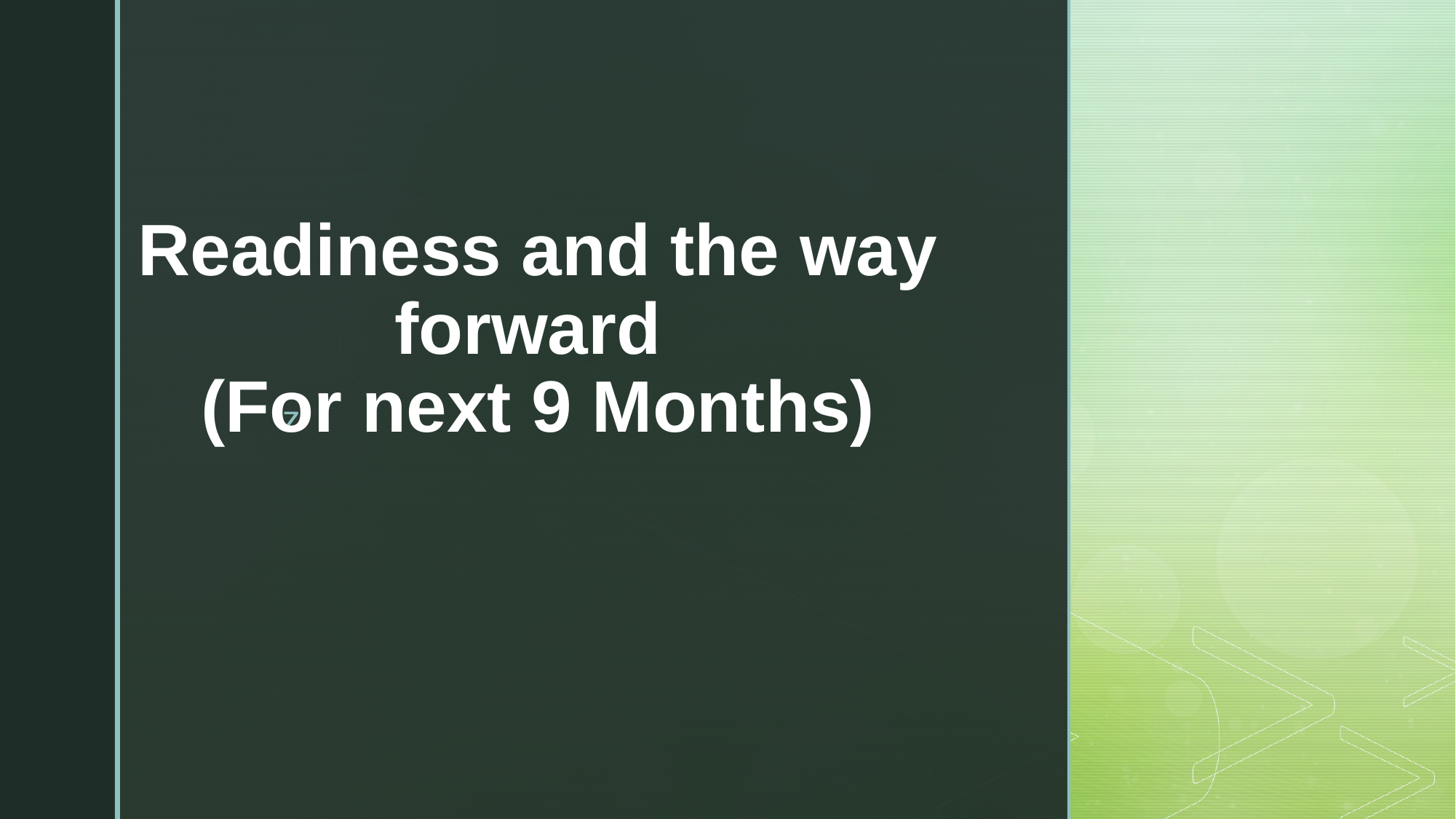

# Readiness and the way forward (For next 9 Months)